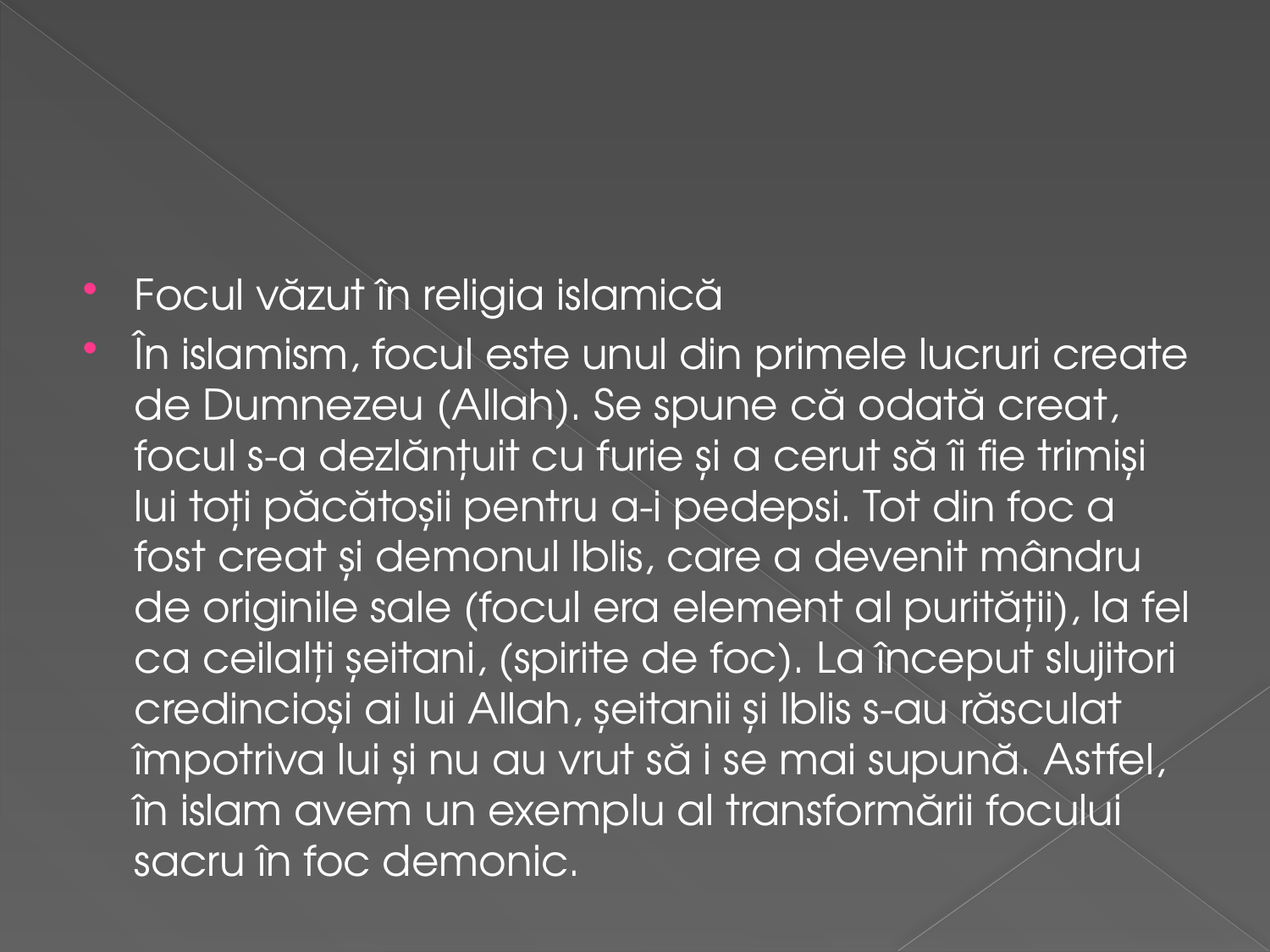

Focul văzut în religia islamică
În islamism, focul este unul din primele lucruri create de Dumnezeu (Allah). Se spune că odată creat, focul s-a dezlănţuit cu furie şi a cerut să îi fie trimişi lui toţi păcătoşii pentru a-i pedepsi. Tot din foc a fost creat şi demonul Iblis, care a devenit mândru de originile sale (focul era element al purităţii), la fel ca ceilalţi şeitani, (spirite de foc). La început slujitori credincioşi ai lui Allah, şeitanii şi Iblis s-au răsculat împotriva lui şi nu au vrut să i se mai supună. Astfel, în islam avem un exemplu al transformării focului sacru în foc demonic.